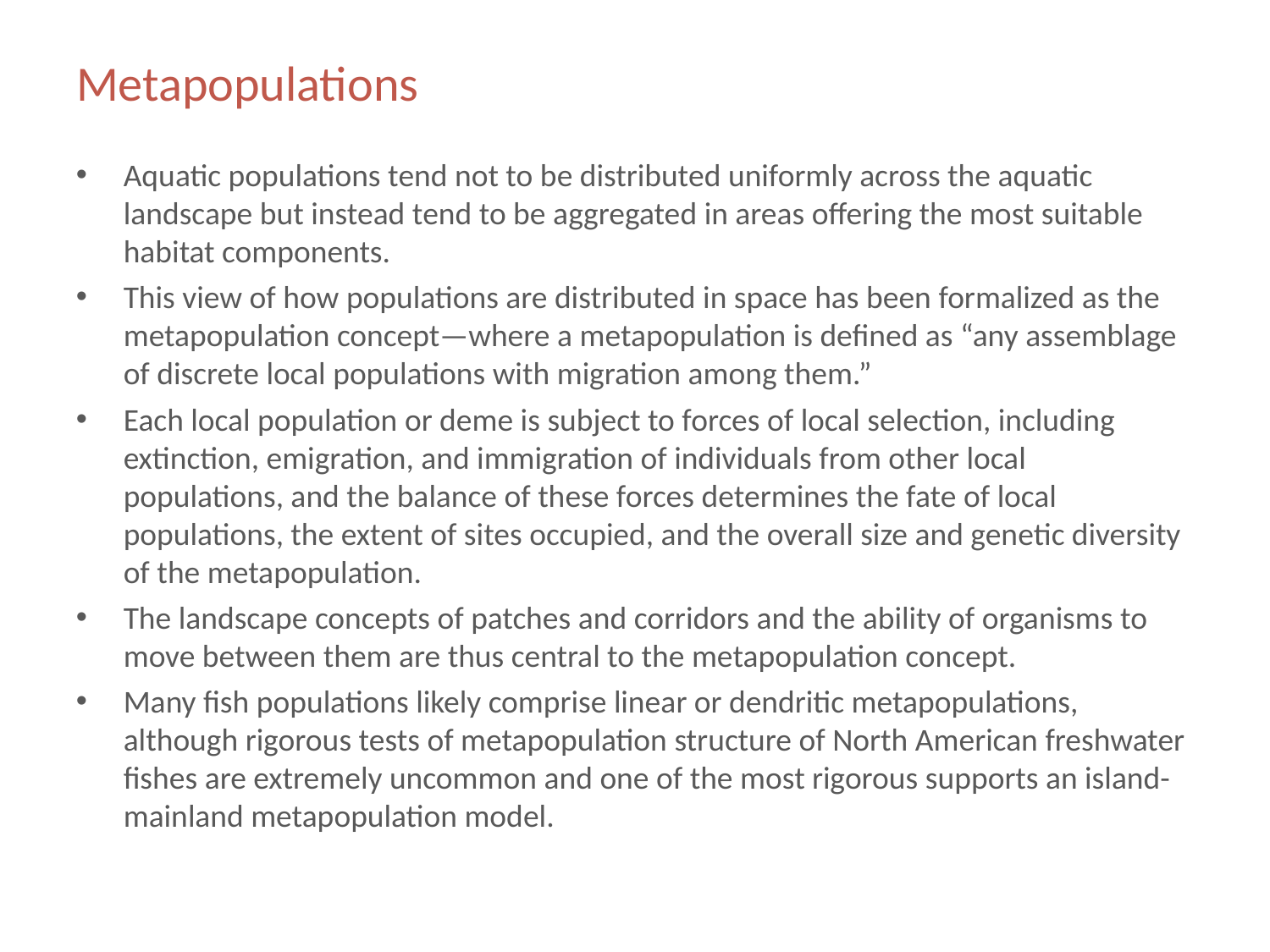

# Metapopulations
Aquatic populations tend not to be distributed uniformly across the aquatic landscape but instead tend to be aggregated in areas offering the most suitable habitat components.
This view of how populations are distributed in space has been formalized as the metapopulation concept—where a metapopulation is defined as “any assemblage of discrete local populations with migration among them.”
Each local population or deme is subject to forces of local selection, including extinction, emigration, and immigration of individuals from other local populations, and the balance of these forces determines the fate of local populations, the extent of sites occupied, and the overall size and genetic diversity of the metapopulation.
The landscape concepts of patches and corridors and the ability of organisms to move between them are thus central to the metapopulation concept.
Many fish populations likely comprise linear or dendritic metapopulations, although rigorous tests of metapopulation structure of North American freshwater fishes are extremely uncommon and one of the most rigorous supports an island-mainland metapopulation model.